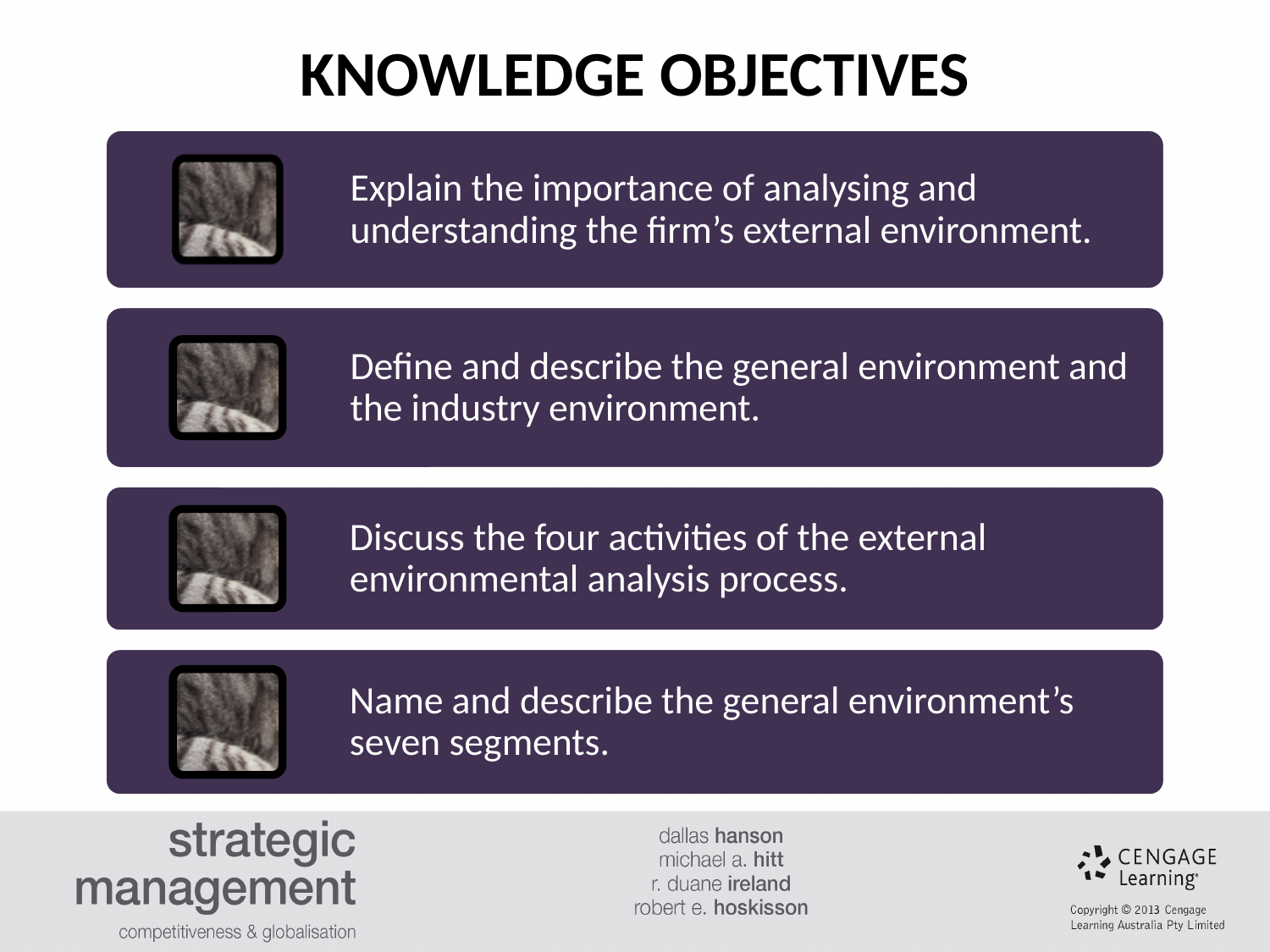

KNOWLEDGE OBJECTIVES
Explain the importance of analysing and understanding the firm’s external environment.
Define and describe the general environment and the industry environment.
Discuss the four activities of the external environmental analysis process.
Name and describe the general environment’s seven segments.